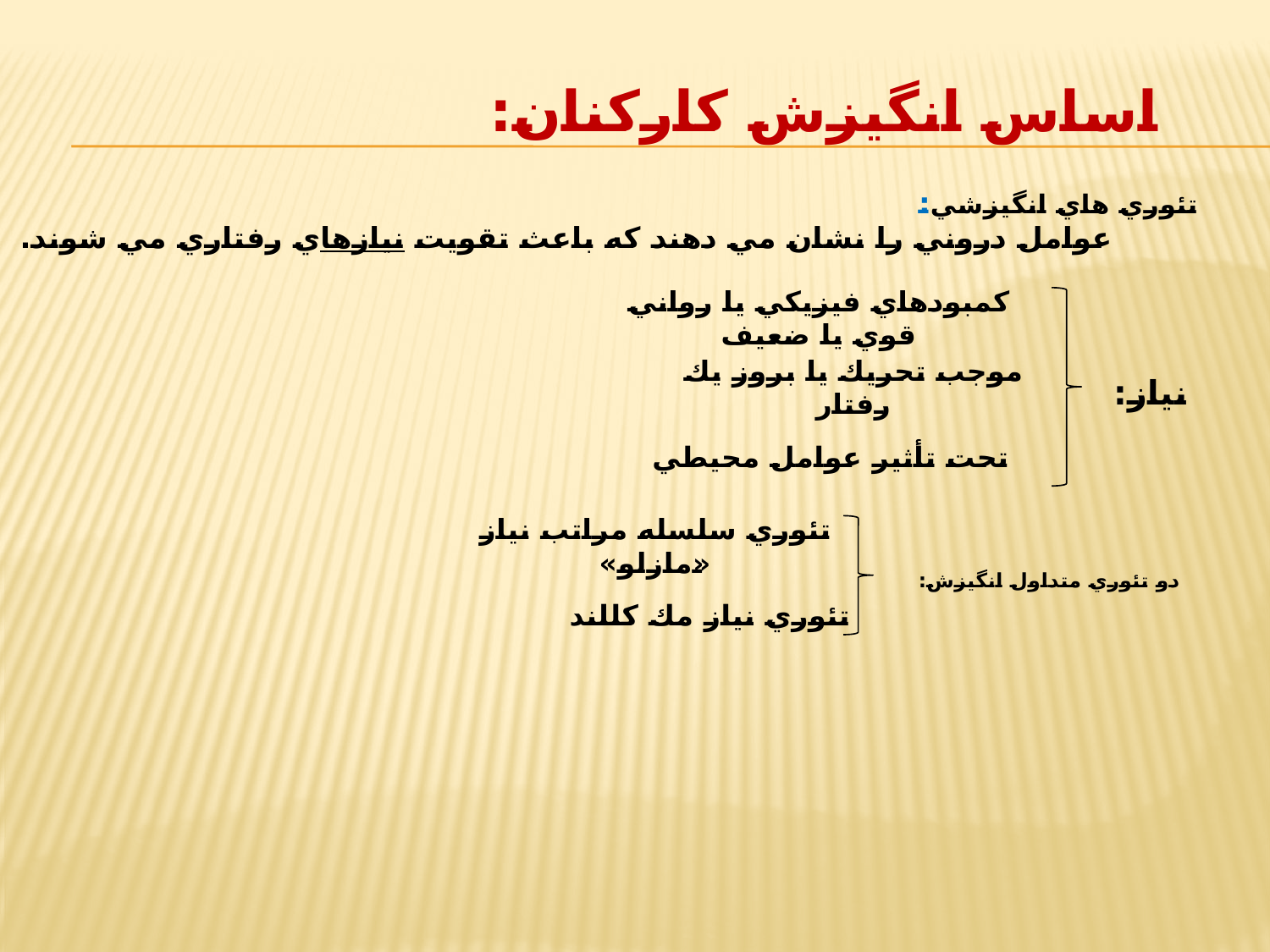

# اساس انگيزش كاركنان:
تئوري هاي انگيزشي:
        عوامل دروني را نشان مي دهند كه باعث تقويت نيازهاي رفتاري مي شوند.

كمبودهاي فيزيكي يا رواني قوي يا ضعيف

نياز:
موجب تحريك يا بروز يك رفتار
   تحت تأثير عوامل محيطي
تئوري سلسله مراتب نياز «مازلو»

دو تئوري متداول انگيزش:

تئوري نياز مك كللند